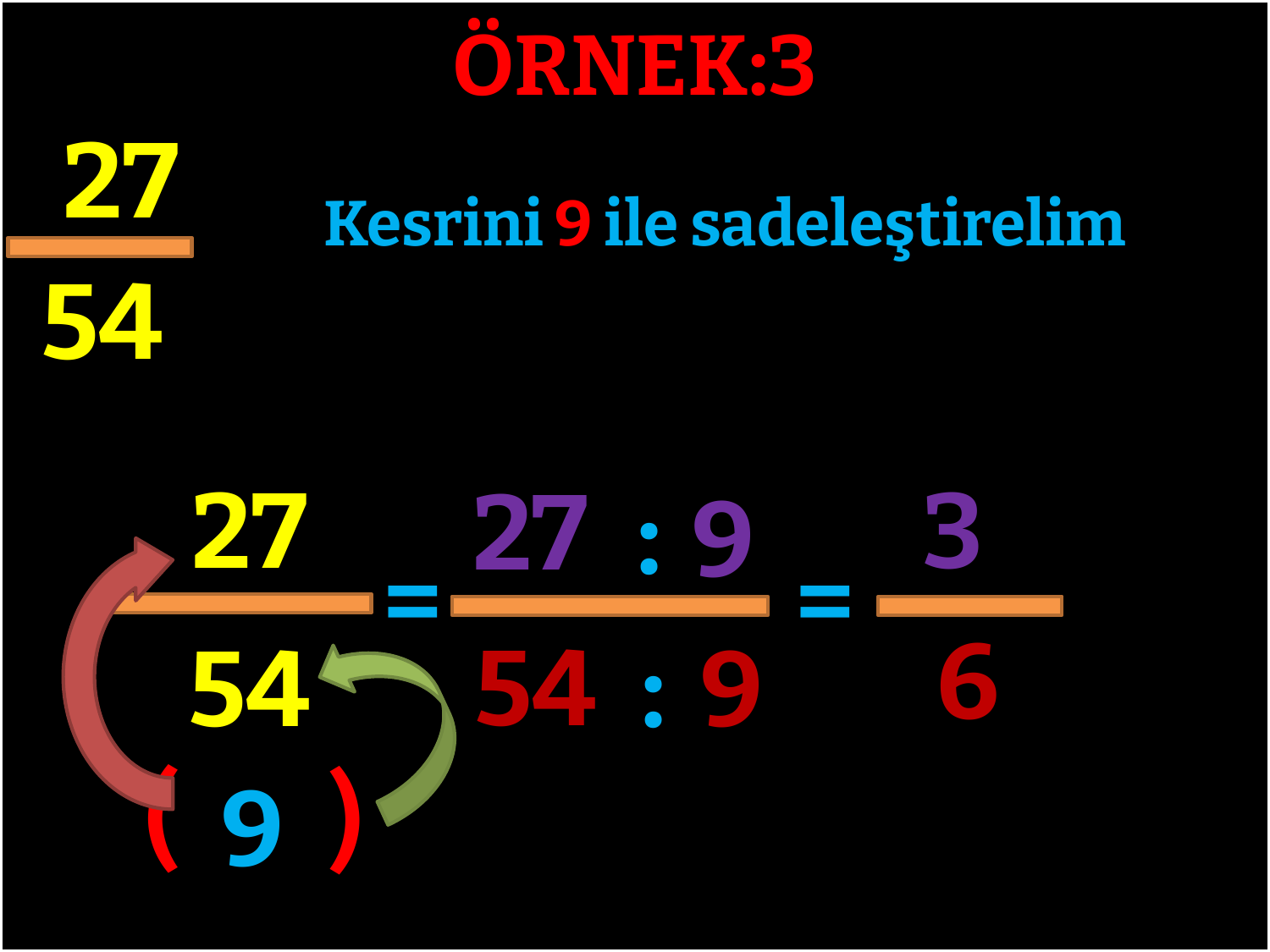

ÖRNEK:3
27
Kesrini 9 ile sadeleştirelim

54
#
27
3
27
:
9
=
=

6
54
54
9
:

(
)
9